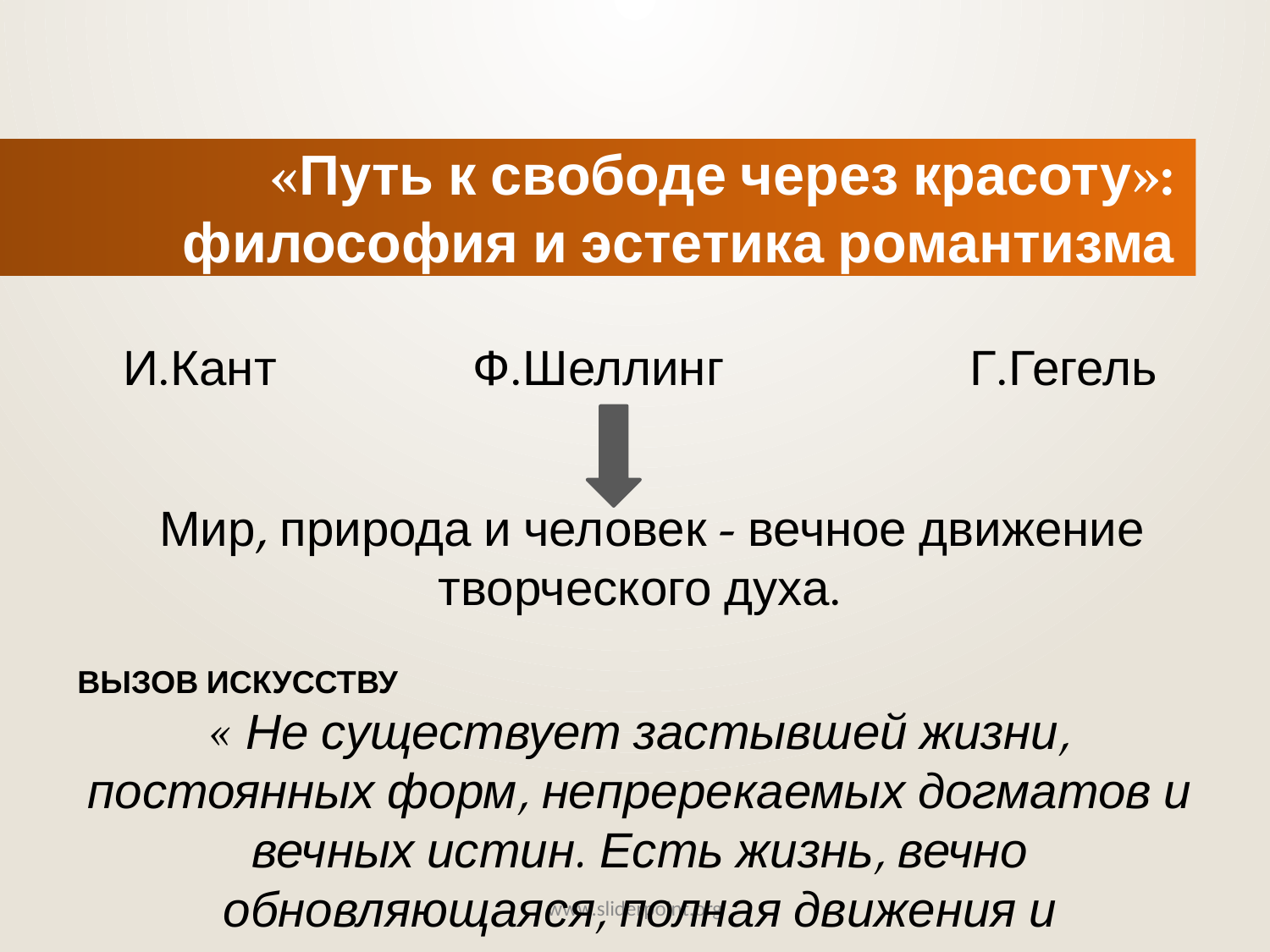

«Путь к свободе через красоту»: философия и эстетика романтизма

И.Кант                Ф.Шеллинг                    Г.Гегель

  Мир, природа и человек - вечное движение творческого духа.

ВЫЗОВ ИСКУССТВУ
« Не существует застывшей жизни, постоянных форм, непререкаемых догматов и вечных истин. Есть жизнь, вечно обновляющаяся, полная движения и контрастов…»
www.sliderpoint.org